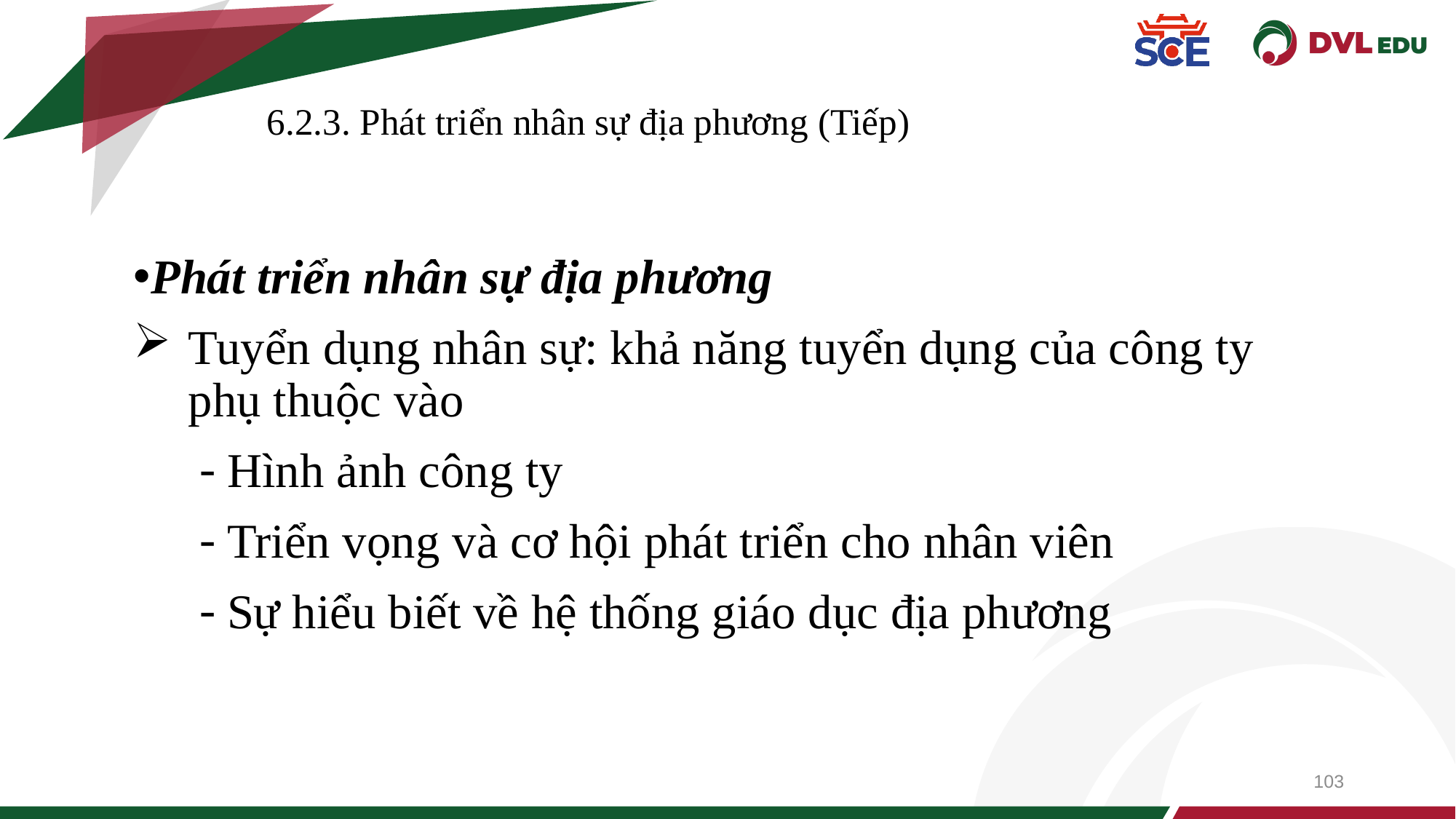

103
6.2.3. Phát triển nhân sự địa phương (Tiếp)
Phát triển nhân sự địa phương
Tuyển dụng nhân sự: khả năng tuyển dụng của công ty phụ thuộc vào
Hình ảnh công ty
Triển vọng và cơ hội phát triển cho nhân viên
Sự hiểu biết về hệ thống giáo dục địa phương